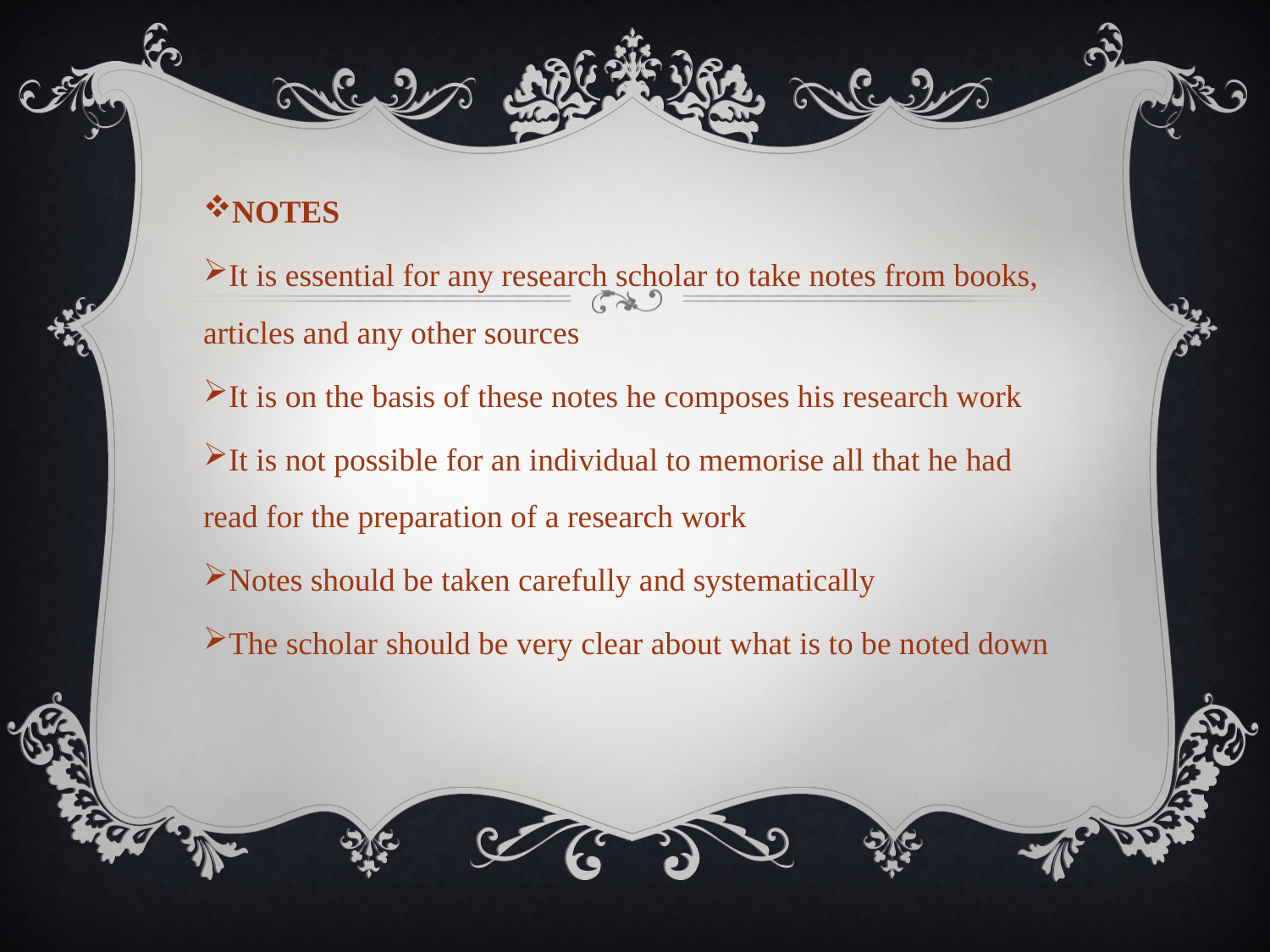

NOTES
It is essential for any research scholar to take notes from books, articles and any other sources
It is on the basis of these notes he composes his research work
It is not possible for an individual to memorise all that he had read for the preparation of a research work
Notes should be taken carefully and systematically
The scholar should be very clear about what is to be noted down